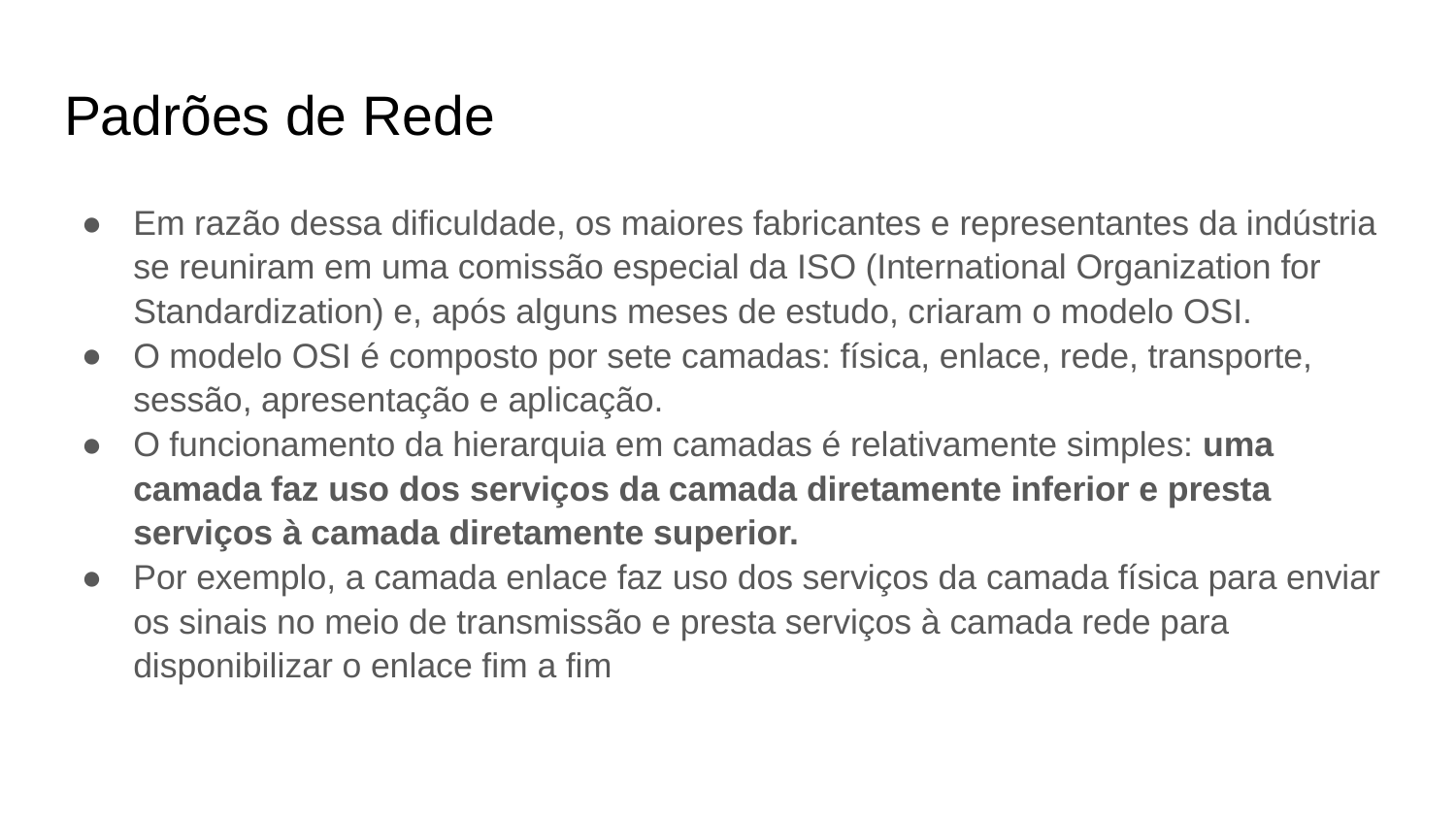

# Padrões de Rede
Em razão dessa dificuldade, os maiores fabricantes e representantes da indústria se reuniram em uma comissão especial da ISO (International Organization for Standardization) e, após alguns meses de estudo, criaram o modelo OSI.
O modelo OSI é composto por sete camadas: física, enlace, rede, transporte, sessão, apresentação e aplicação.
O funcionamento da hierarquia em camadas é relativamente simples: uma camada faz uso dos serviços da camada diretamente inferior e presta serviços à camada diretamente superior.
Por exemplo, a camada enlace faz uso dos serviços da camada física para enviar os sinais no meio de transmissão e presta serviços à camada rede para disponibilizar o enlace fim a fim